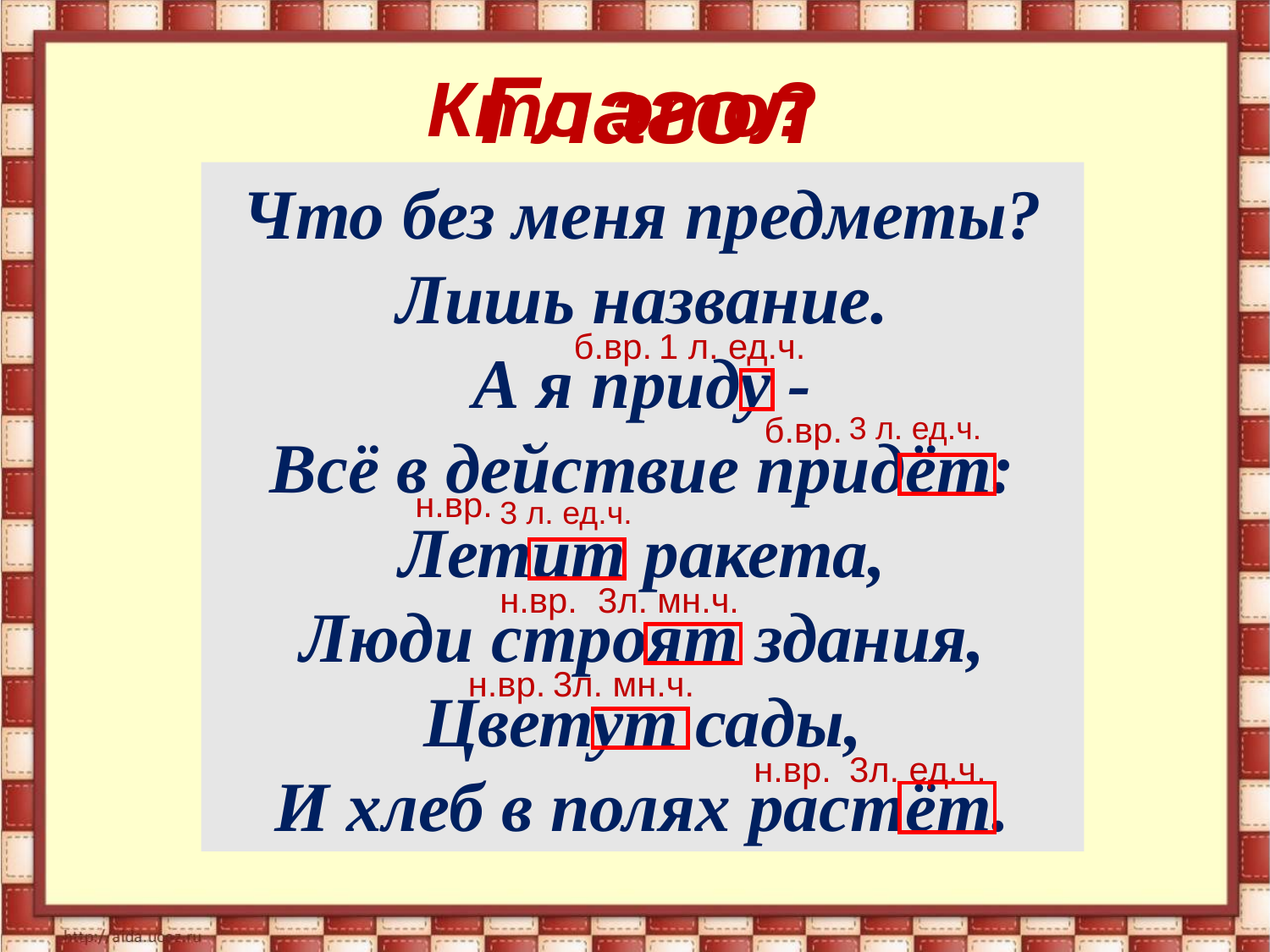

Глагол
Кто это?
Что без меня предметы?
Лишь название.
А я приду -
Всё в действие придёт:
Летит ракета,
Люди строят здания,
Цветут сады,
И хлеб в полях растёт.
б.вр.
1 л. ед.ч.

б.вр.
3 л. ед.ч.

н.вр.
3 л. ед.ч.

н.вр.
3л. мн.ч.

н.вр.
3л. мн.ч.

н.вр.
3л. ед.ч.